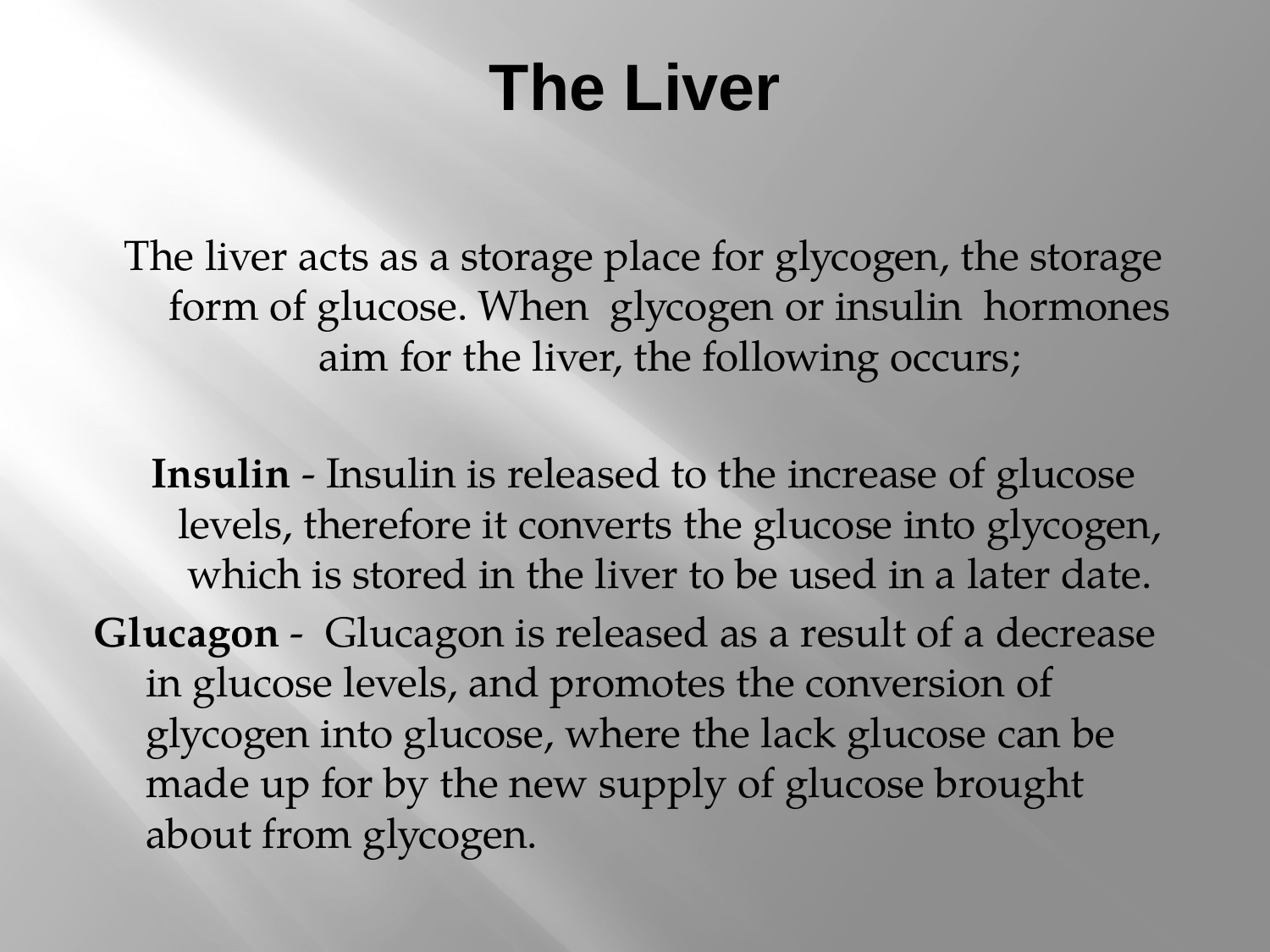

# The Liver
The liver acts as a storage place for glycogen, the storage form of glucose. When  glycogen or insulin  hormones aim for the liver, the following occurs;

Insulin - Insulin is released to the increase of glucose levels, therefore it converts the glucose into glycogen, which is stored in the liver to be used in a later date.
Glucagon -  Glucagon is released as a result of a decrease in glucose levels, and promotes the conversion of glycogen into glucose, where the lack glucose can be made up for by the new supply of glucose brought about from glycogen.